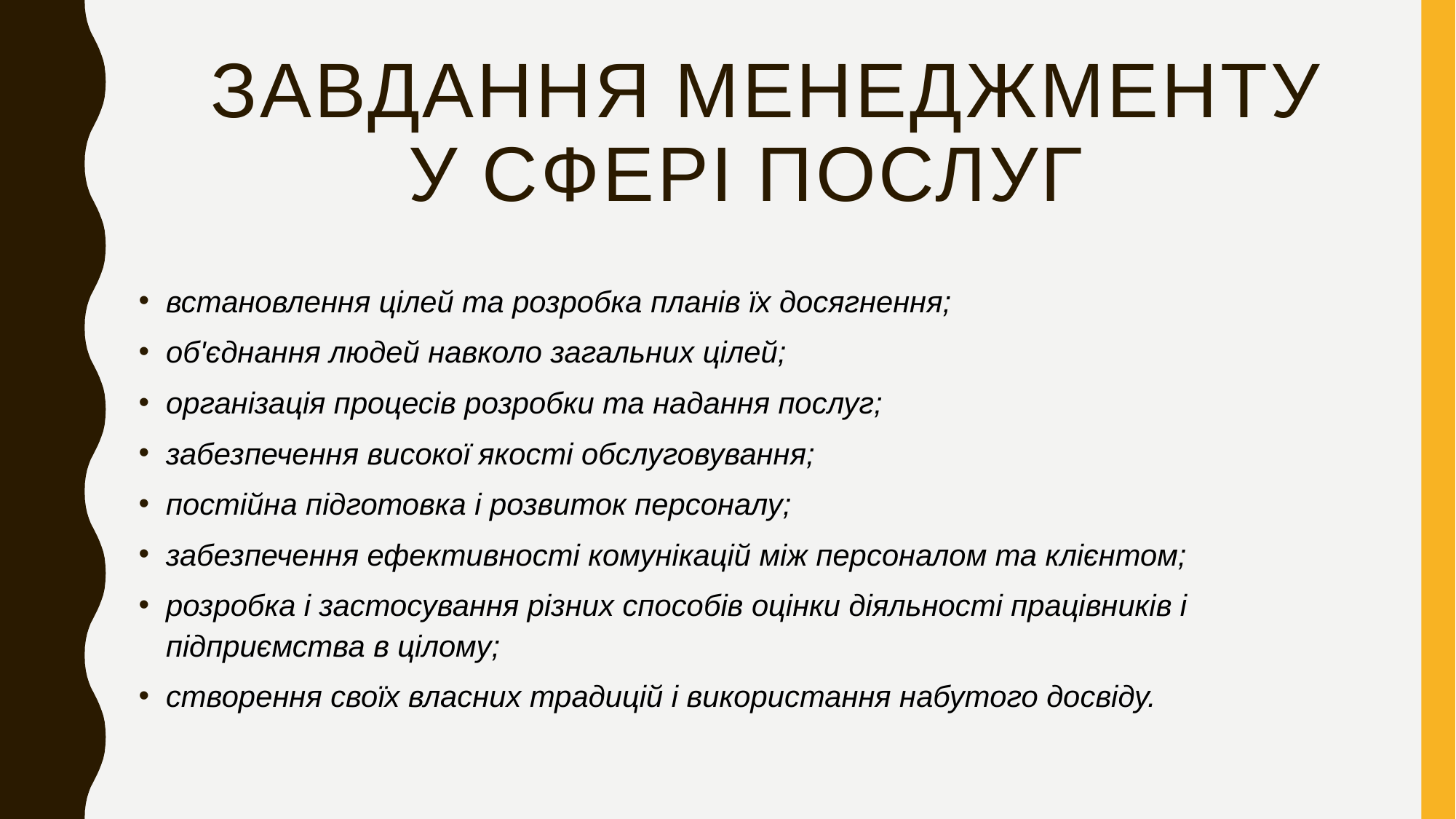

# завдання менеджменту у сфері послуг
встановлення цілей та розробка планів їх досягнення;
об'єднання людей навколо загальних цілей;
організація процесів розробки та надання послуг;
забезпечення високої якості обслуговування;
постійна підготовка і розвиток персоналу;
забезпечення ефективності комунікацій між персоналом та клієнтом;
розробка і застосування різних способів оцінки діяльності працівників і підприємства в цілому;
створення своїх власних традицій і використання набутого досвіду.